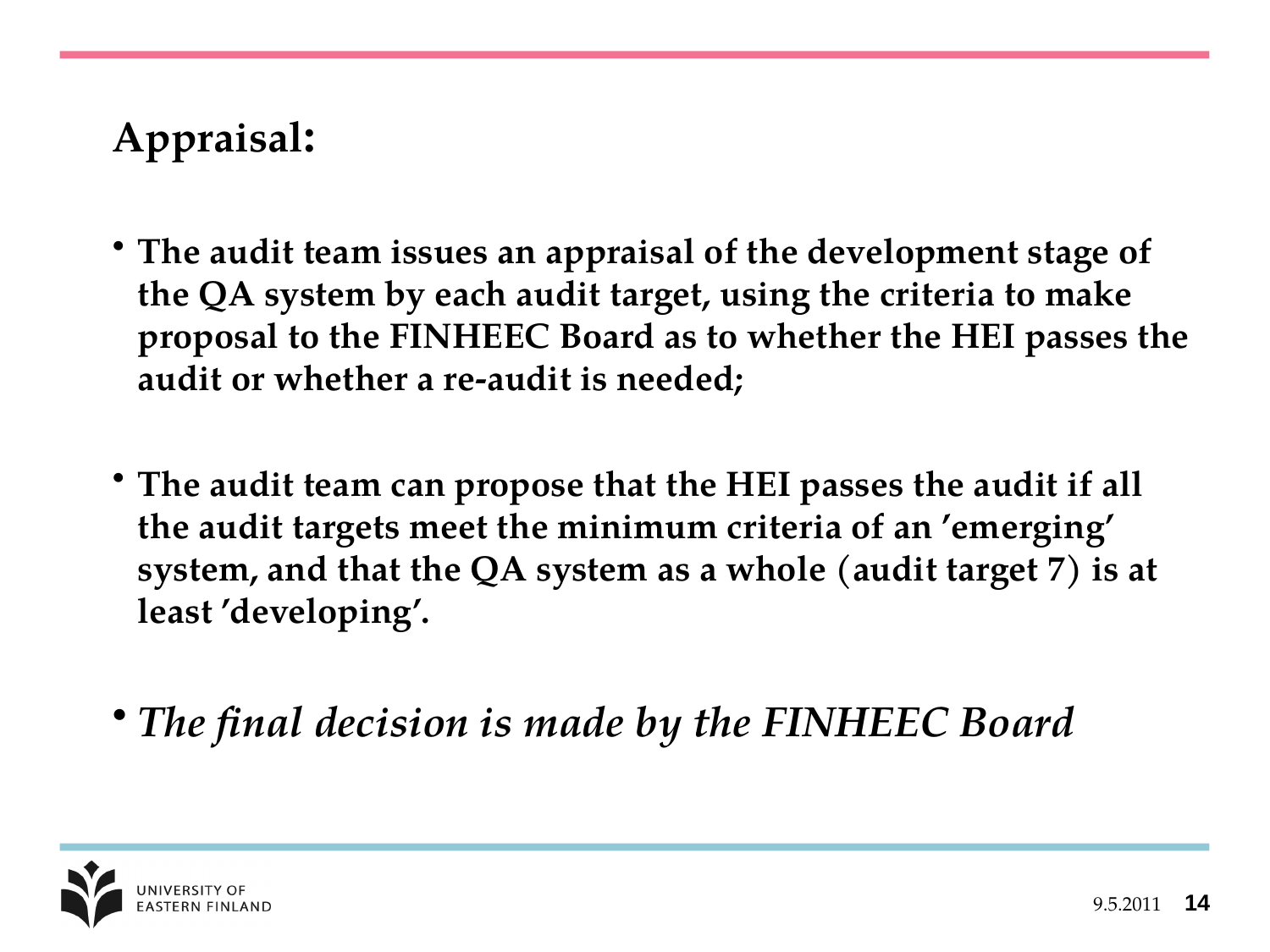

# Appraisal:
The audit team issues an appraisal of the development stage of the QA system by each audit target, using the criteria to make proposal to the FINHEEC Board as to whether the HEI passes the audit or whether a re-audit is needed;

The audit team can propose that the HEI passes the audit if all the audit targets meet the minimum criteria of an ’emerging’ system, and that the QA system as a whole (audit target 7) is at least ’developing’.

The final decision is made by the FINHEEC Board

9.5.2011
14